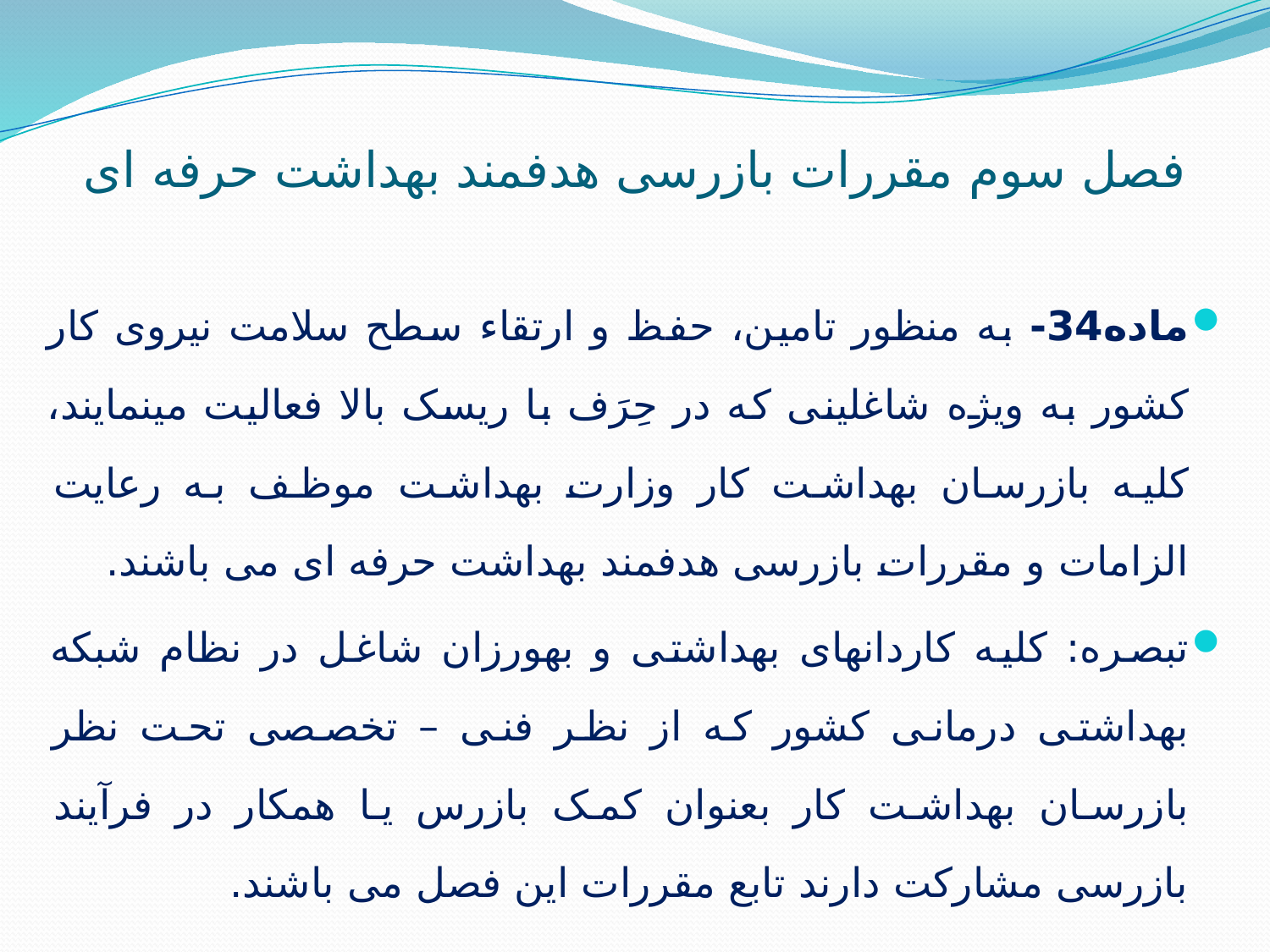

# فصل سوم مقررات بازرسی هدفمند بهداشت حرفه ای
ماده34- به منظور تامین، حفظ و ارتقاء سطح سلامت نیروی کار کشور به ویژه شاغلینی که در حِرَف با ریسک بالا فعالیت می­نمایند، کلیه بازرسان بهداشت کار وزارت بهداشت موظف به رعایت الزامات و مقررات بازرسی هدفمند بهداشت حرفه ای می باشند.
تبصره: کلیه کاردانهای بهداشتی و بهورزان شاغل در نظام شبکه بهداشتی درمانی کشور که از نظر فنی – تخصصی تحت نظر بازرسان بهداشت کار بعنوان کمک بازرس یا همکار در فرآیند بازرسی مشارکت دارند تابع مقررات این فصل می باشند.